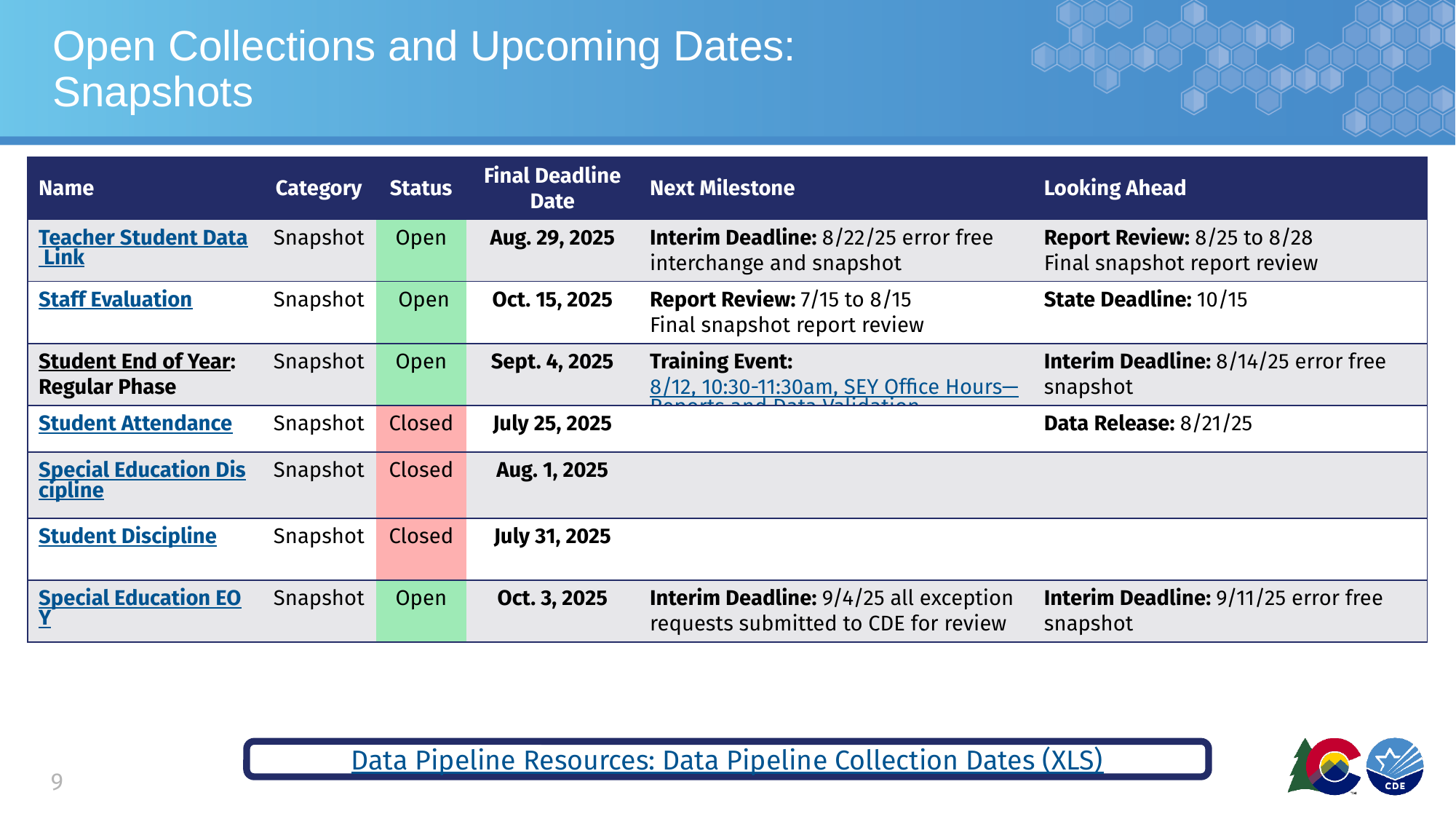

# Open Collections and Upcoming Dates: Snapshots
| Name | Category | Status | Final Deadline Date | Next Milestone | Looking Ahead |
| --- | --- | --- | --- | --- | --- |
| Teacher Student Data Link | Snapshot | Open | Aug. 29, 2025 | Interim Deadline: 8/22/25 error free interchange and snapshot | Report Review: 8/25 to 8/28 Final snapshot report review |
| Staff Evaluation | Snapshot | Open | Oct. 15, 2025 | Report Review: 7/15 to 8/15 Final snapshot report review | State Deadline: 10/15 |
| Student End of Year: Regular Phase | Snapshot | Open | Sept. 4, 2025 | Training Event: 8/12, 10:30-11:30am, SEY Office Hours—Reports and Data Validation | Interim Deadline: 8/14/25 error free snapshot |
| Student Attendance | Snapshot | Closed | July 25, 2025 |  | Data Release: 8/21/25 |
| Special Education Discipline | Snapshot | Closed | Aug. 1, 2025 |  |  |
| Student Discipline | Snapshot | Closed | July 31, 2025 |  |  |
| Special Education EOY | Snapshot | Open | Oct. 3, 2025 | Interim Deadline: 9/4/25 all exception requests submitted to CDE for review | Interim Deadline: 9/11/25 error free snapshot |
Data Pipeline Resources: Data Pipeline Collection Dates (XLS)
9